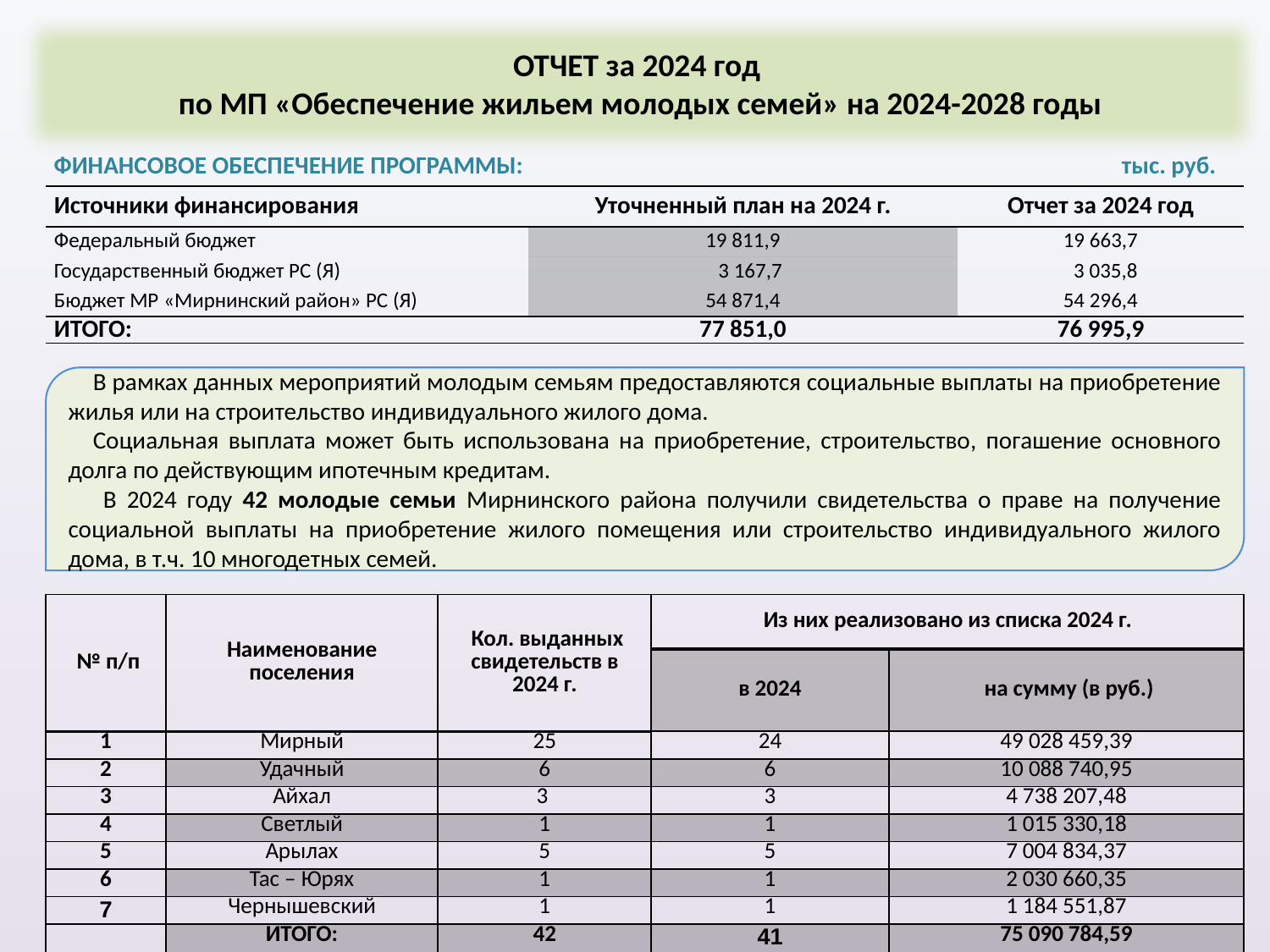

ОТЧЕТ за 2024 год
по МП «Обеспечение жильем молодых семей» на 2024-2028 годы
ФИНАНСОВОЕ ОБЕСПЕЧЕНИЕ ПРОГРАММЫ:                                                                                                             тыс. руб.
| Источники финансирования | Уточненный план на 2024 г. | Отчет за 2024 год |
| --- | --- | --- |
| Федеральный бюджет | 19 811,9 | 19 663,7 |
| Государственный бюджет РС (Я) | 3 167,7 | 3 035,8 |
| Бюджет МР «Мирнинский район» РС (Я) | 54 871,4 | 54 296,4 |
| ИТОГО: | 77 851,0 | 76 995,9 |
В рамках данных мероприятий молодым семьям предоставляются социальные выплаты на приобретение жилья или на строительство индивидуального жилого дома.
Социальная выплата может быть использована на приобретение, строительство, погашение основного долга по действующим ипотечным кредитам.
 В 2024 году 42 молодые семьи Мирнинского района получили свидетельства о праве на получение социальной выплаты на приобретение жилого помещения или строительство индивидуального жилого дома, в т.ч. 10 многодетных семей.
| № п/п | Наименование поселения | Кол. выданных свидетельств в 2024 г. | Из них реализовано из списка 2024 г. |  |
| --- | --- | --- | --- | --- |
|  |  |  | в 2024 | на сумму (в руб.) |
| 1 | Мирный | 25 | 24 | 49 028 459,39 |
| 2 | Удачный | 6 | 6 | 10 088 740,95 |
| 3 | Айхал | 3 | 3 | 4 738 207,48 |
| 4 | Светлый | 1 | 1 | 1 015 330,18 |
| 5 | Арылах | 5 | 5 | 7 004 834,37 |
| 6 | Тас – Юрях | 1 | 1 | 2 030 660,35 |
| 7 | Чернышевский | 1 | 1 | 1 184 551,87 |
|  | ИТОГО: | 42 | 41 | 75 090 784,59 |